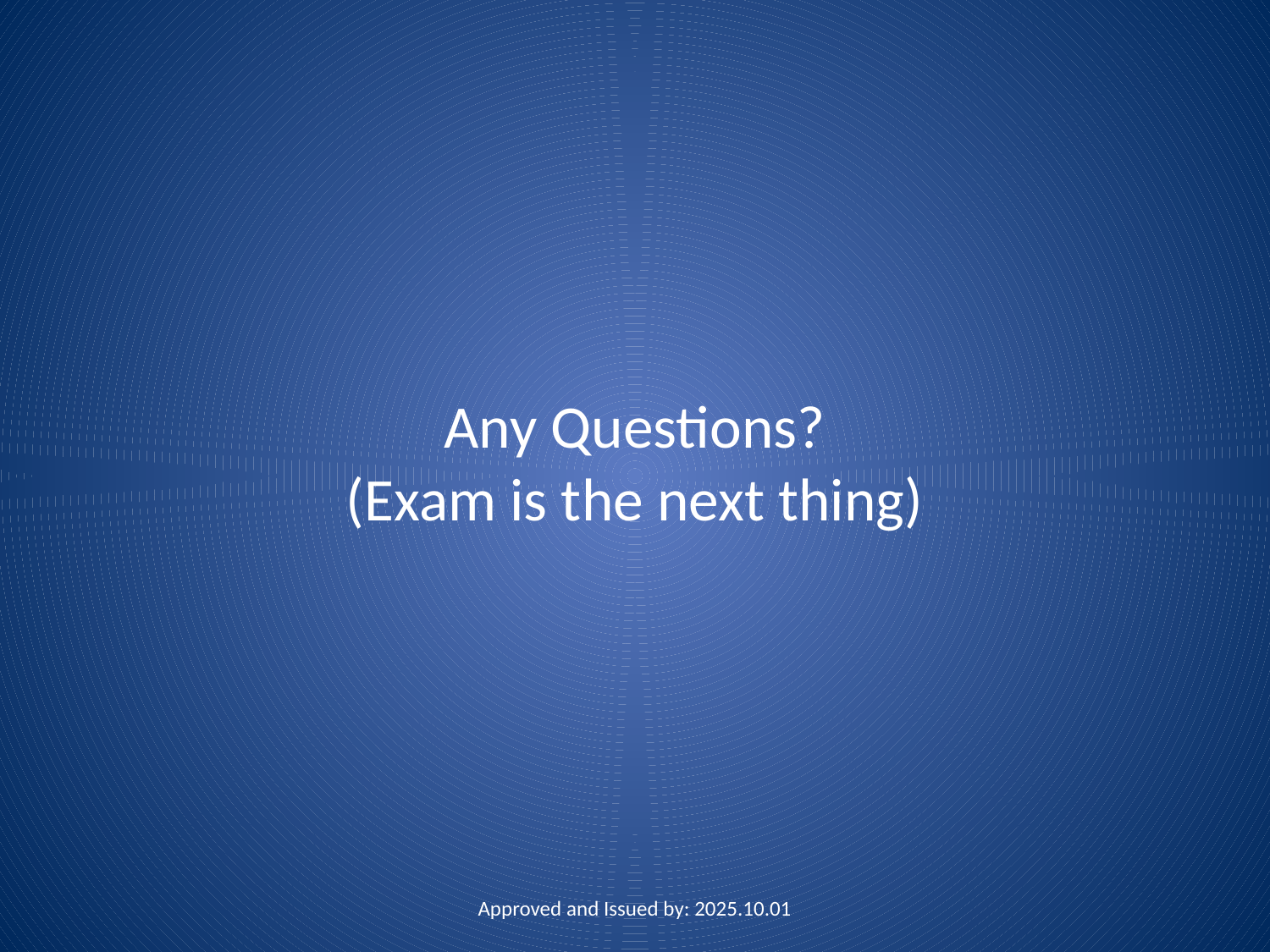

# Any Questions? (Exam is the next thing)
Approved and Issued by: 2025.10.01